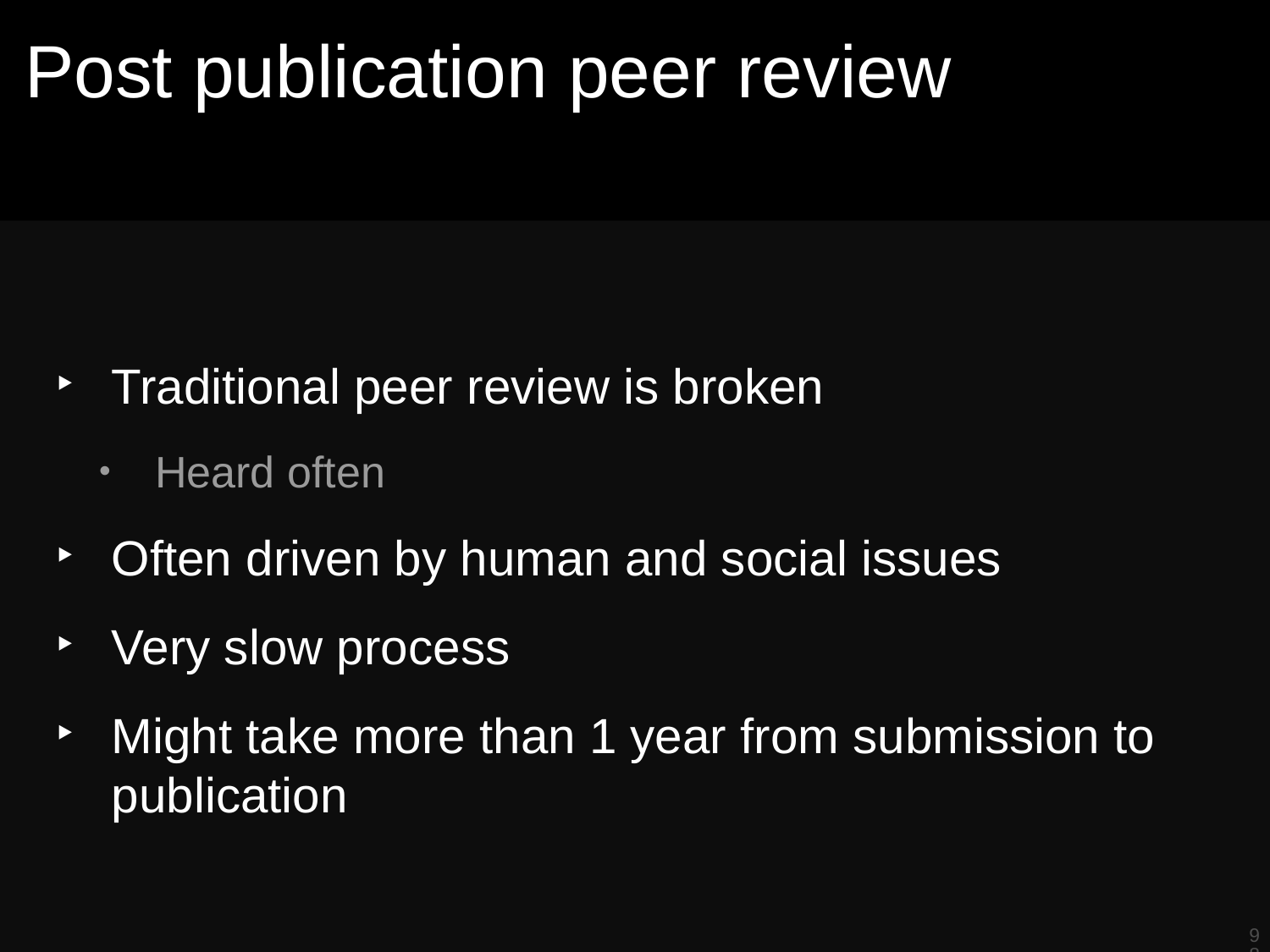

# Post publication peer review
Traditional peer review is broken
Heard often
Often driven by human and social issues
Very slow process
Might take more than 1 year from submission to publication
98